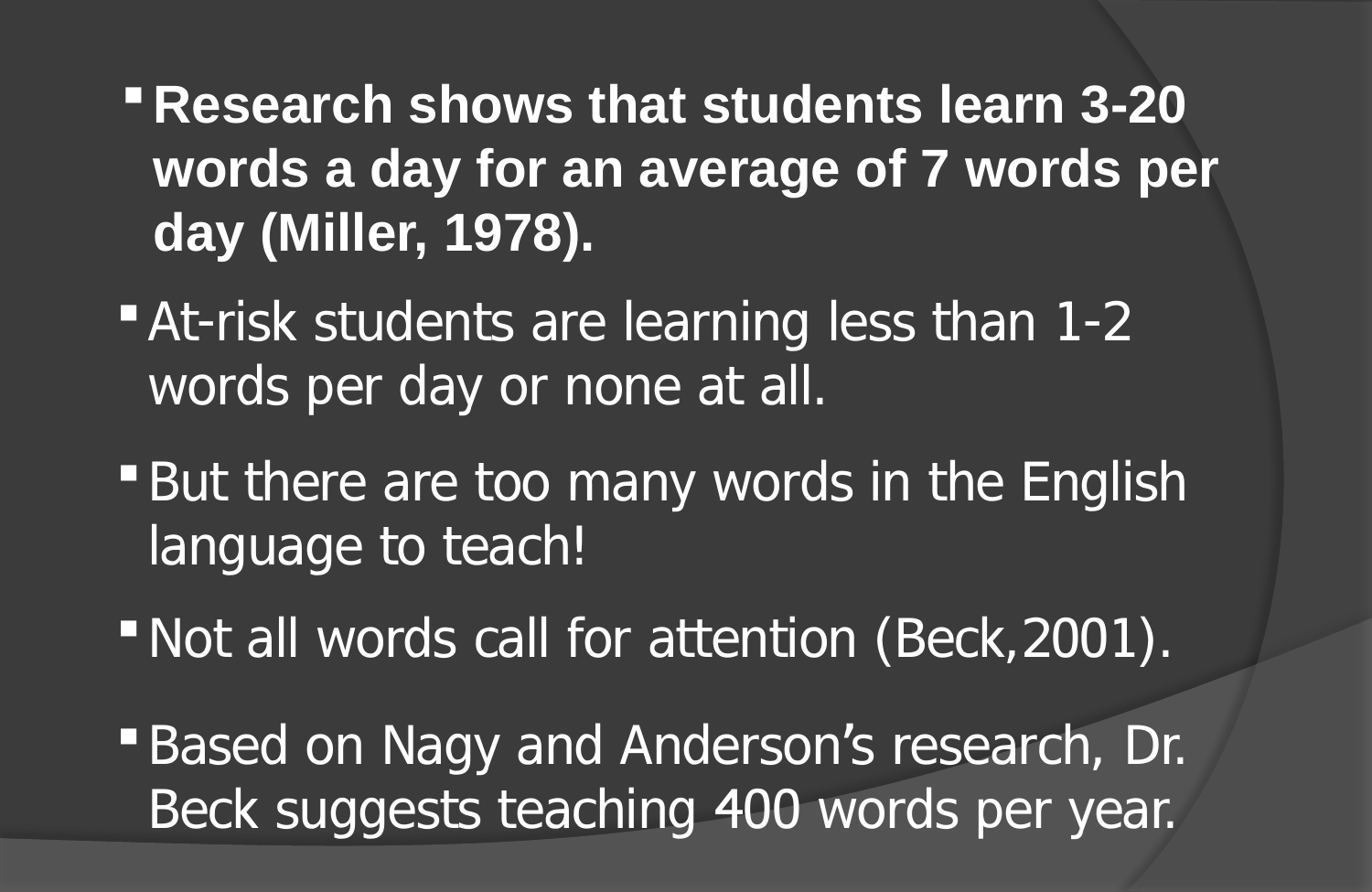

# Research shows that students learn 3-20 words a day for an average of 7 words per day (Miller, 1978).
At-risk students are learning less than 1-2 words per day or none at all.
But there are too many words in the English language to teach!
Not all words call for attention (Beck,2001).
Based on Nagy and Anderson’s research, Dr. Beck suggests teaching 400 words per year.